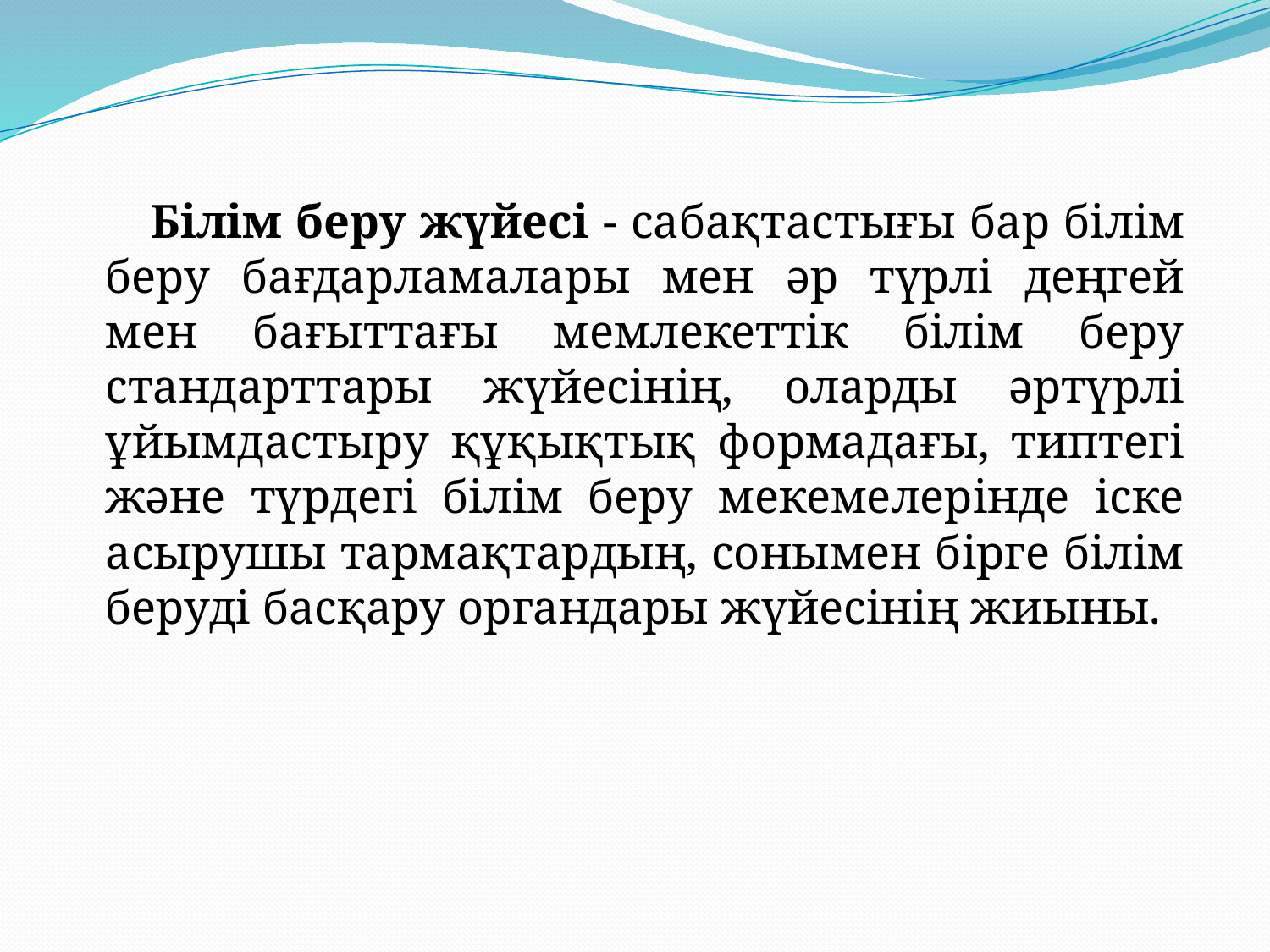

Білім беру жүйесі - сабақтастығы бар білім беру бағдарламалары мен әр түрлі деңгей мен бағыттағы мемлекеттік білім беру стандарттары жүйесінің, оларды әртүрлі ұйымдастыру құқықтық формадағы, типтегі және түрдегі білім беру мекемелерінде іске асырушы тармақтардың, сонымен бірге білім беруді басқару органдары жүйесінің жиыны.